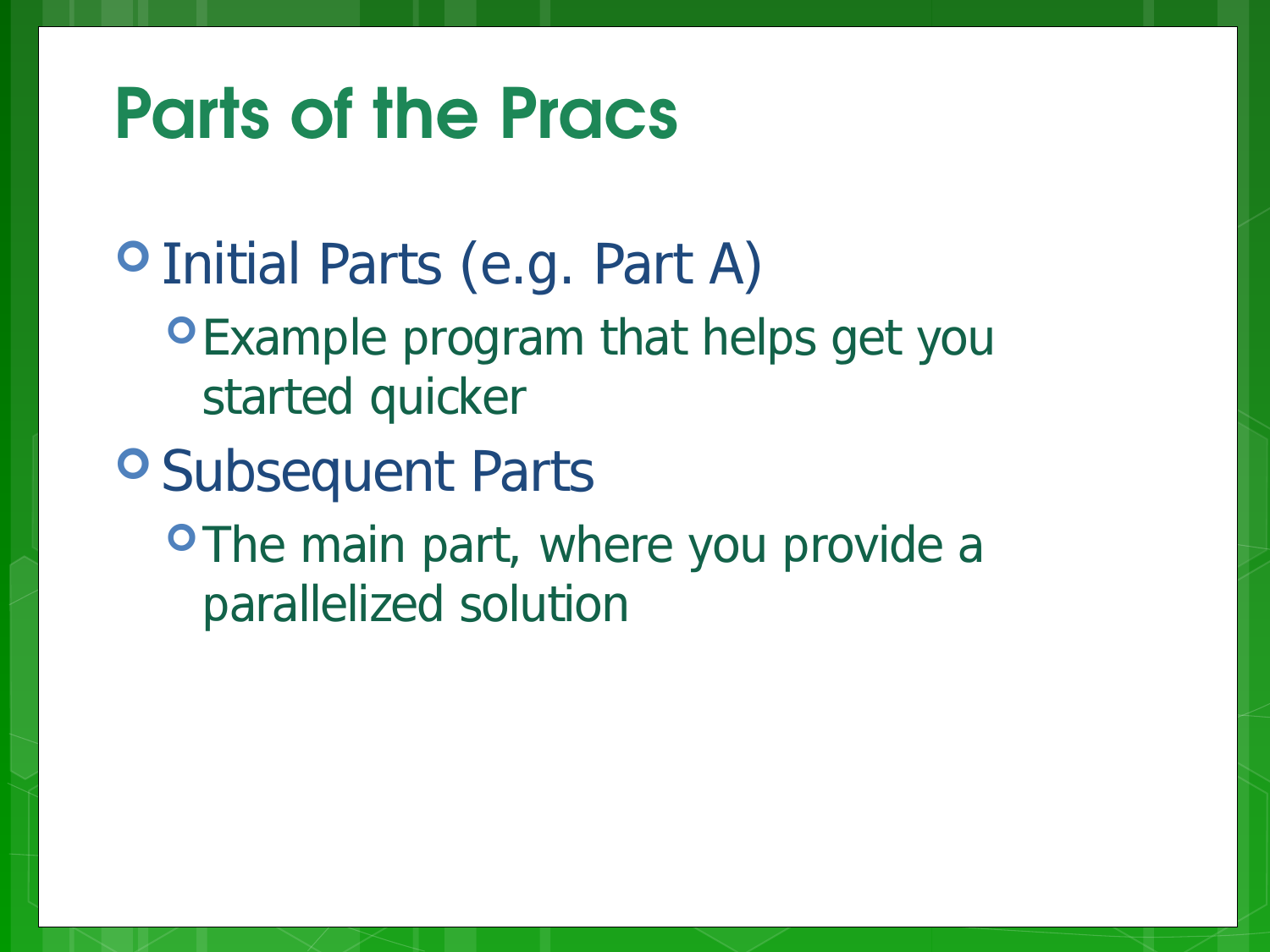

# Parts of the Pracs
Initial Parts (e.g. Part A)
Example program that helps get you started quicker
Subsequent Parts
The main part, where you provide a parallelized solution